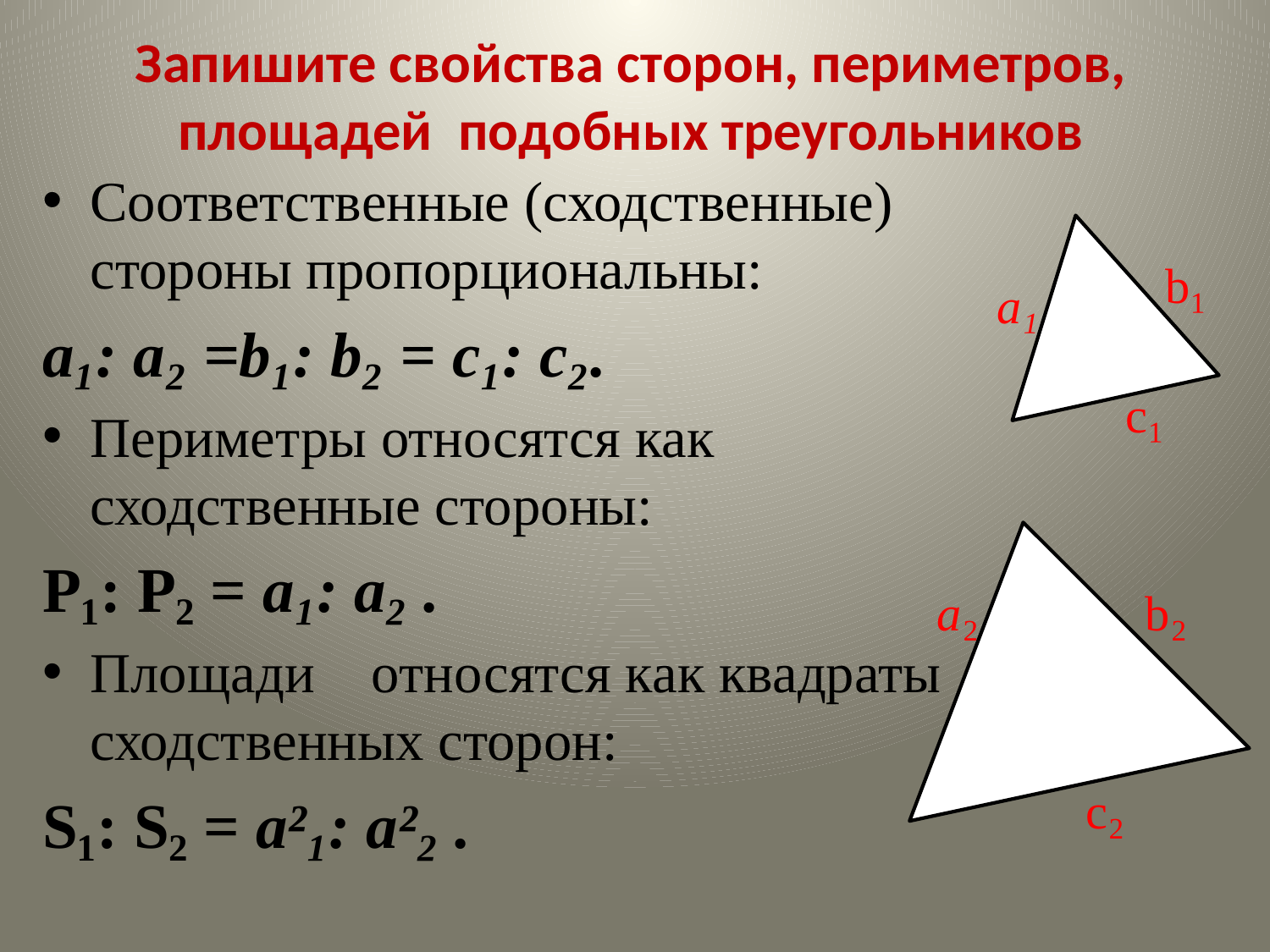

Запишите свойства сторон, периметров, площадей  подобных треугольников
Соответственные (сходственные) стороны пропорциональны:
a₁: a₂ =b₁: b₂ = c₁: c₂.
Периметры относятся как сходственные стороны:
P₁: P₂ = a₁: a₂ .
Площади    относятся как квадраты сходственных сторон:
S₁: S₂ = a²₁: a²₂ .

b₁
a₁
c₁

a₂
b₂
c₂